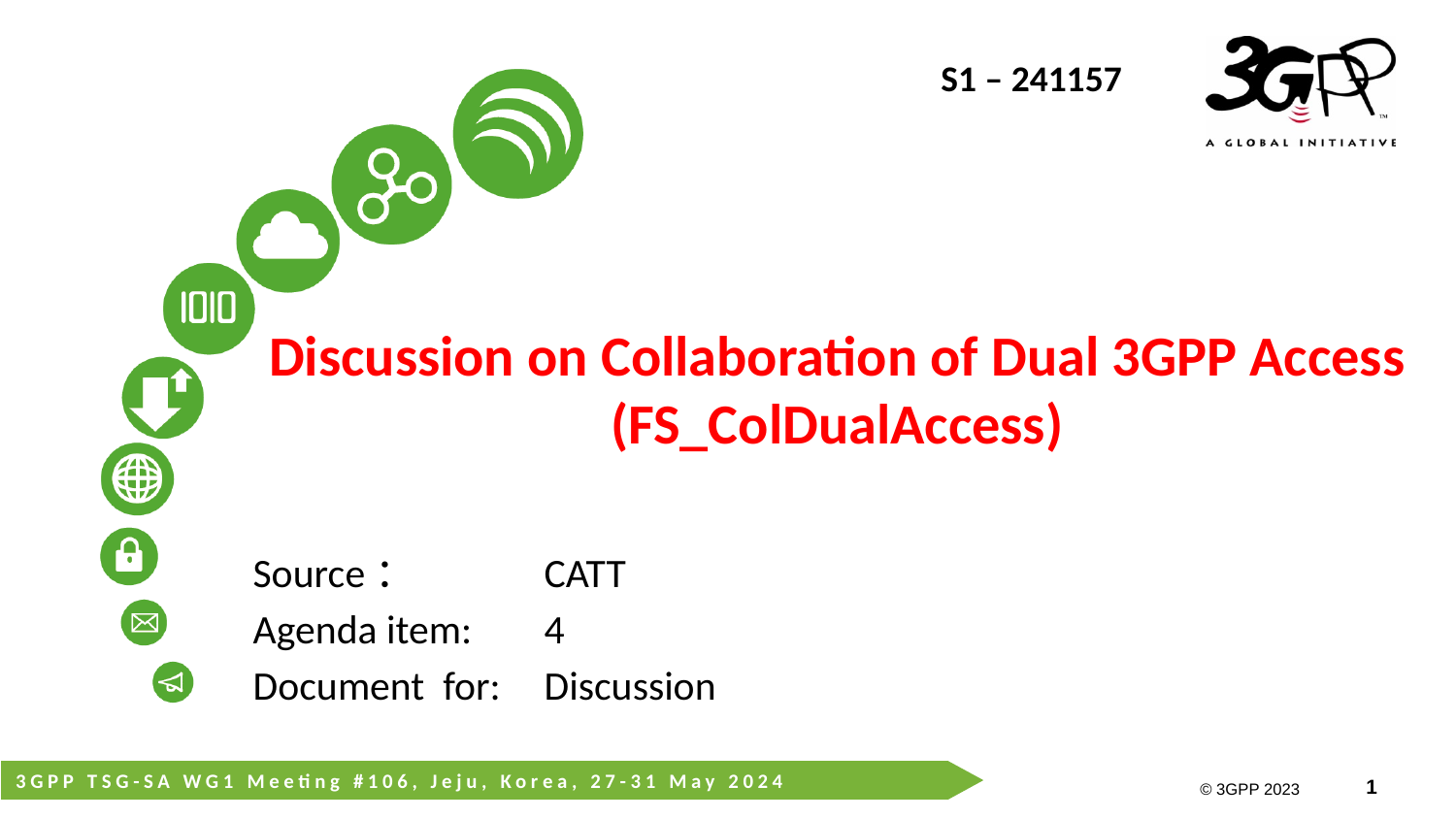

S1 – 241157
Discussion on Collaboration of Dual 3GPP Access (FS_ColDualAccess)

Source：	CATT
Agenda item: 	4
Document  for:	Discussion

3GPP TSG-SA WG1 Meeting #106, Jeju, Korea, 27-31 May 2024